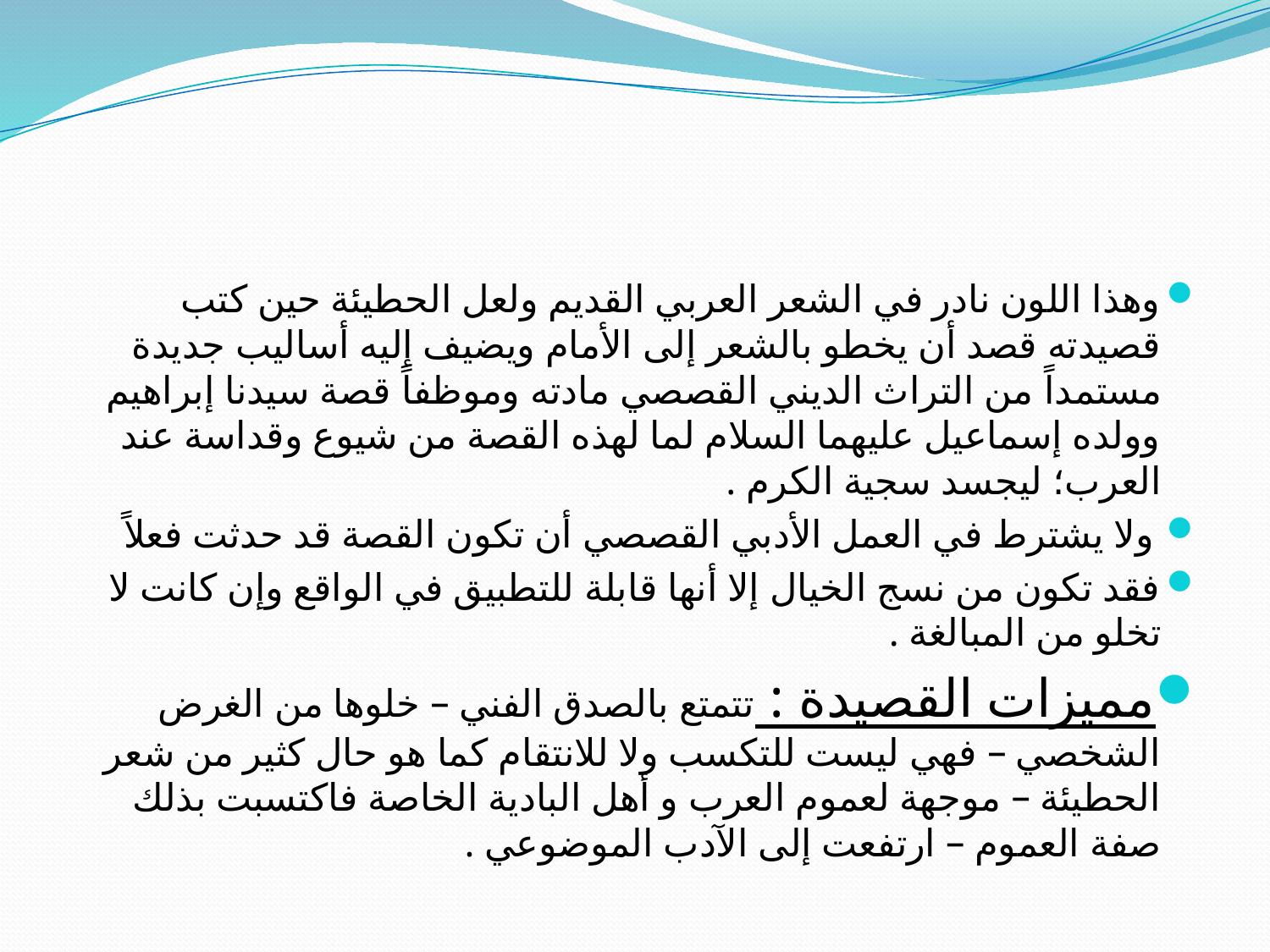

#
وهذا اللون نادر في الشعر العربي القديم ولعل الحطيئة حين كتب قصيدته قصد أن يخطو بالشعر إلى الأمام ويضيف إليه أساليب جديدة مستمداً من التراث الديني القصصي مادته وموظفاً قصة سيدنا إبراهيم وولده إسماعيل عليهما السلام لما لهذه القصة من شيوع وقداسة عند العرب؛ ليجسد سجية الكرم .
ولا يشترط في العمل الأدبي القصصي أن تكون القصة قد حدثت فعلاً
فقد تكون من نسج الخيال إلا أنها قابلة للتطبيق في الواقع وإن كانت لا تخلو من المبالغة .
مميزات القصيدة : تتمتع بالصدق الفني – خلوها من الغرض الشخصي – فهي ليست للتكسب ولا للانتقام كما هو حال كثير من شعر الحطيئة – موجهة لعموم العرب و أهل البادية الخاصة فاكتسبت بذلك صفة العموم – ارتفعت إلى الآدب الموضوعي .